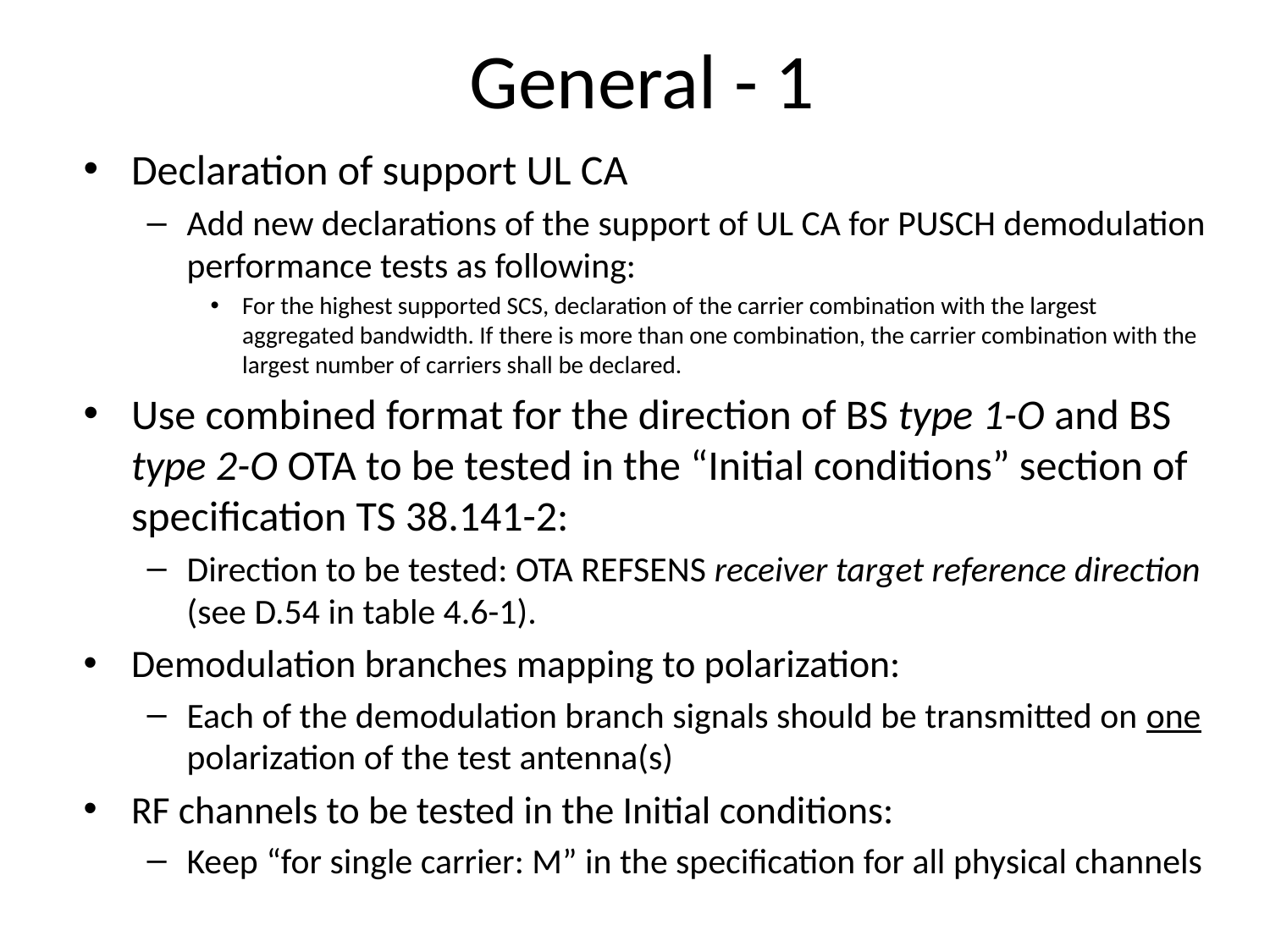

# General - 1
Declaration of support UL CA
Add new declarations of the support of UL CA for PUSCH demodulation performance tests as following:
For the highest supported SCS, declaration of the carrier combination with the largest aggregated bandwidth. If there is more than one combination, the carrier combination with the largest number of carriers shall be declared.
Use combined format for the direction of BS type 1-O and BS type 2-O OTA to be tested in the “Initial conditions” section of specification TS 38.141-2:
Direction to be tested: OTA REFSENS receiver target reference direction (see D.54 in table 4.6-1).
Demodulation branches mapping to polarization:
Each of the demodulation branch signals should be transmitted on one polarization of the test antenna(s)
RF channels to be tested in the Initial conditions:
Keep “for single carrier: M” in the specification for all physical channels